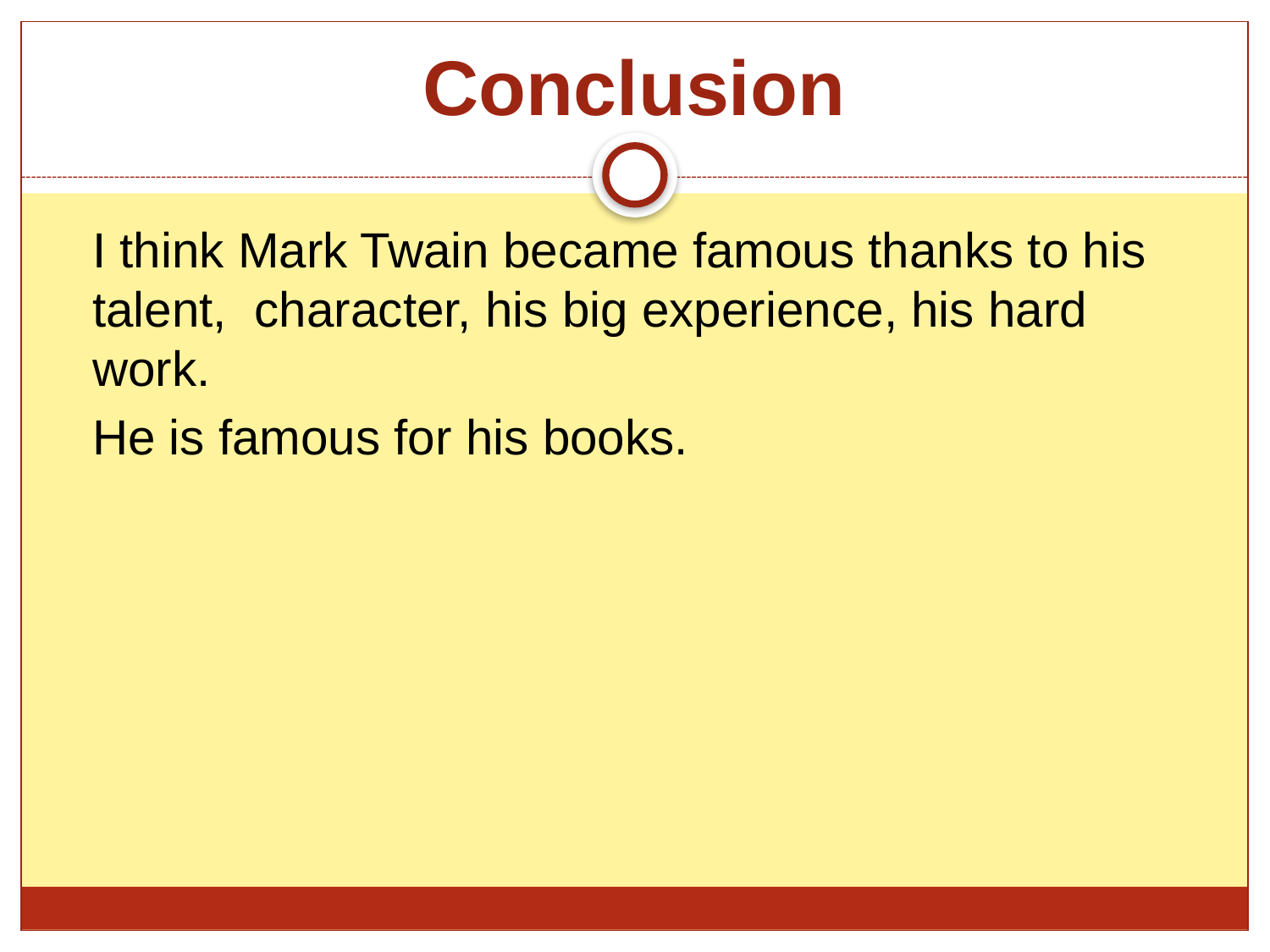

# Conclusion
	I think Mark Twain became famous thanks to his talent,  character, his big experience, his hard work.
	He is famous for his books.